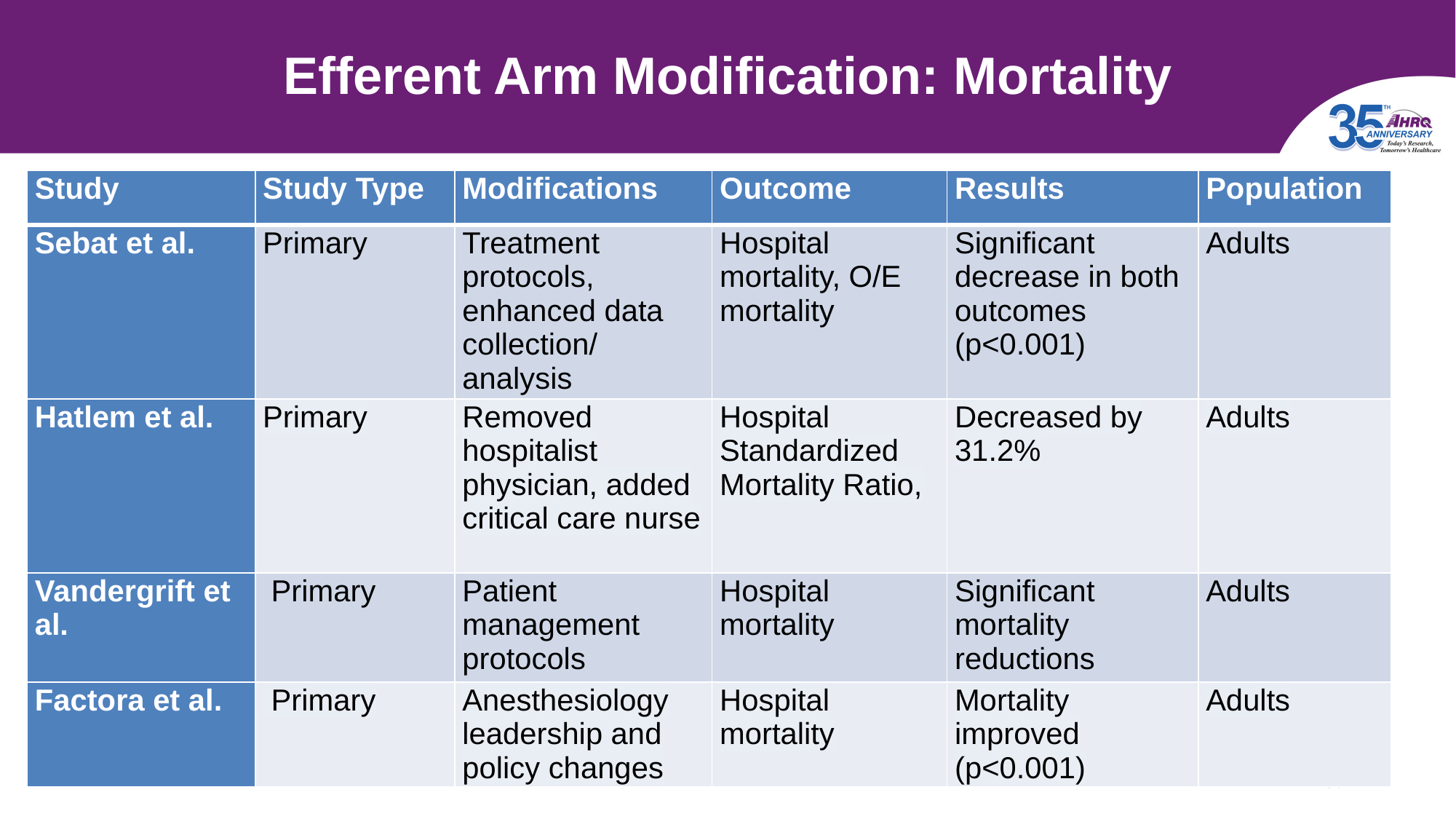

# Efferent Arm Modification: Mortality
| Study | Study Type | Modifications | Outcome | Results | Population |
| --- | --- | --- | --- | --- | --- |
| Sebat et al. | Primary | Treatment protocols, enhanced data collection/ analysis | Hospital mortality, O/E mortality | Significant decrease in both outcomes (p<0.001) | Adults |
| Hatlem et al. | Primary | Removed hospitalist physician, added critical care nurse | Hospital Standardized Mortality Ratio, | Decreased by 31.2% | Adults |
| Vandergrift et al. | Primary | Patient management protocols | Hospital mortality | Significant mortality reductions | Adults |
| Factora et al. | Primary | Anesthesiology leadership and policy changes | Hospital mortality | Mortality improved (p<0.001) | Adults |
50